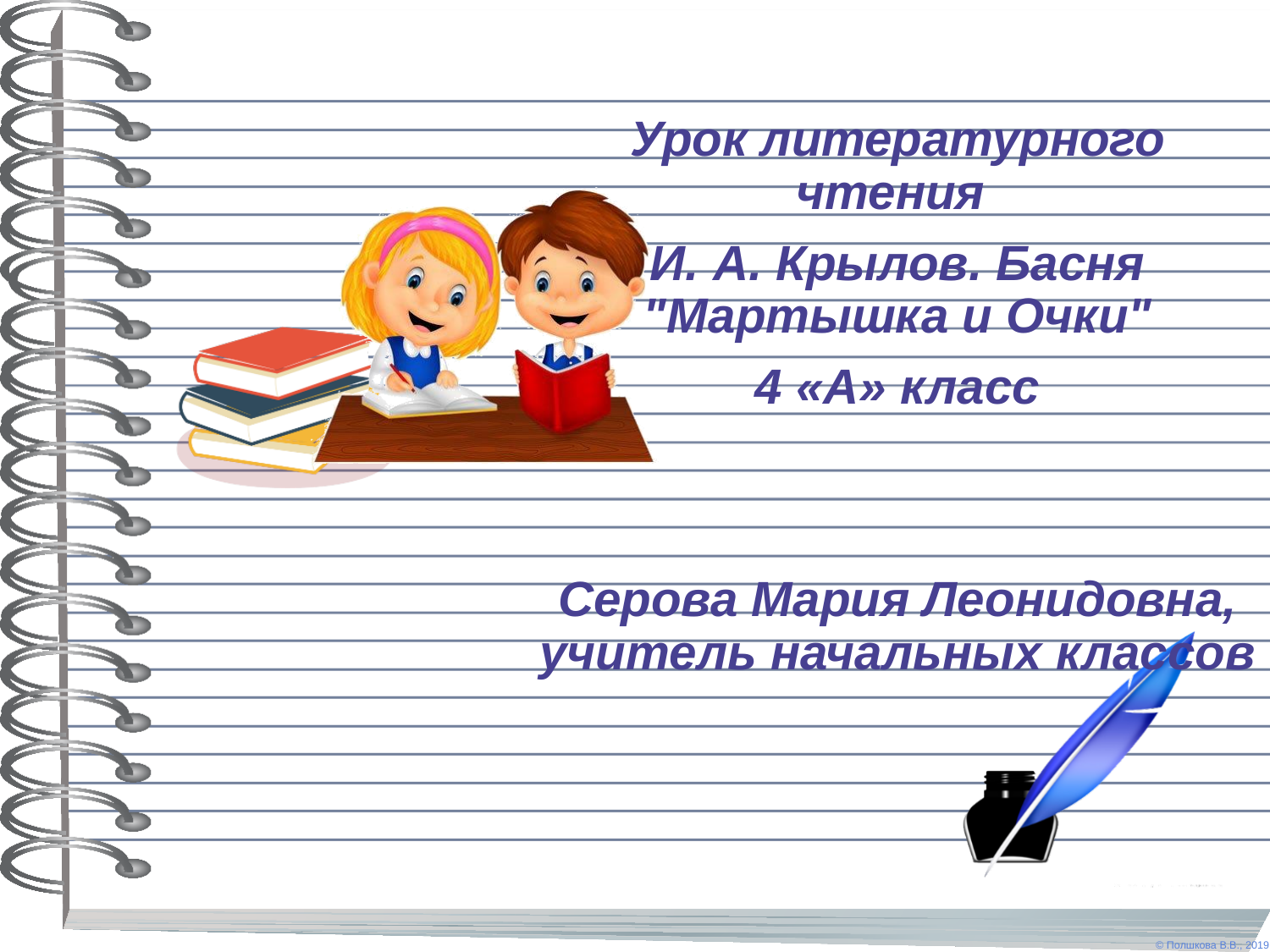

Урок литературного чтения
И. А. Крылов. Басня "Мартышка и Очки"
4 «А» класс

Серова Мария Леонидовна, учитель начальных классов
#